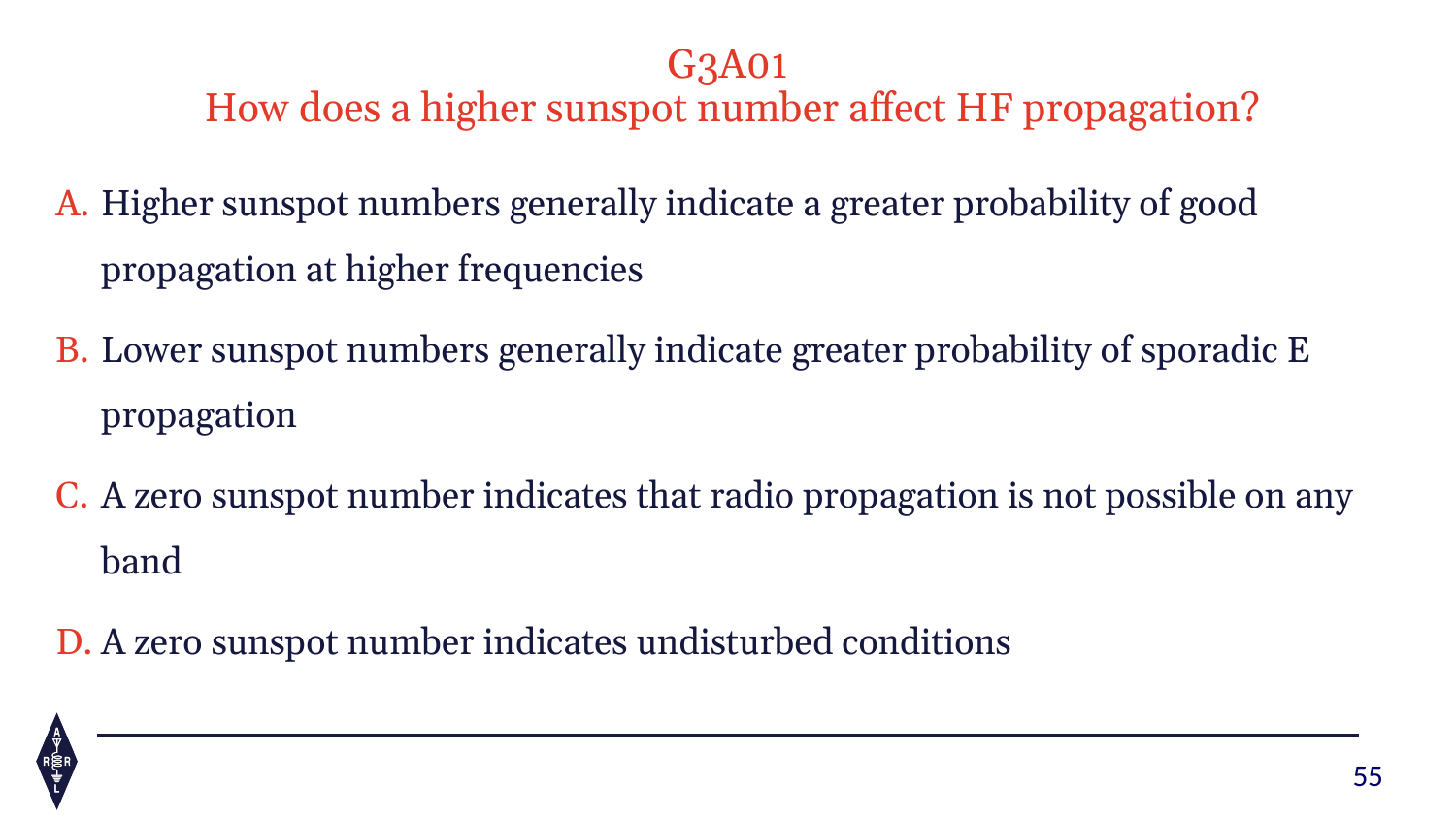

G3A01
How does a higher sunspot number affect HF propagation?
Higher sunspot numbers generally indicate a greater probability of good propagation at higher frequencies
Lower sunspot numbers generally indicate greater probability of sporadic E propagation
A zero sunspot number indicates that radio propagation is not possible on any band
A zero sunspot number indicates undisturbed conditions
55